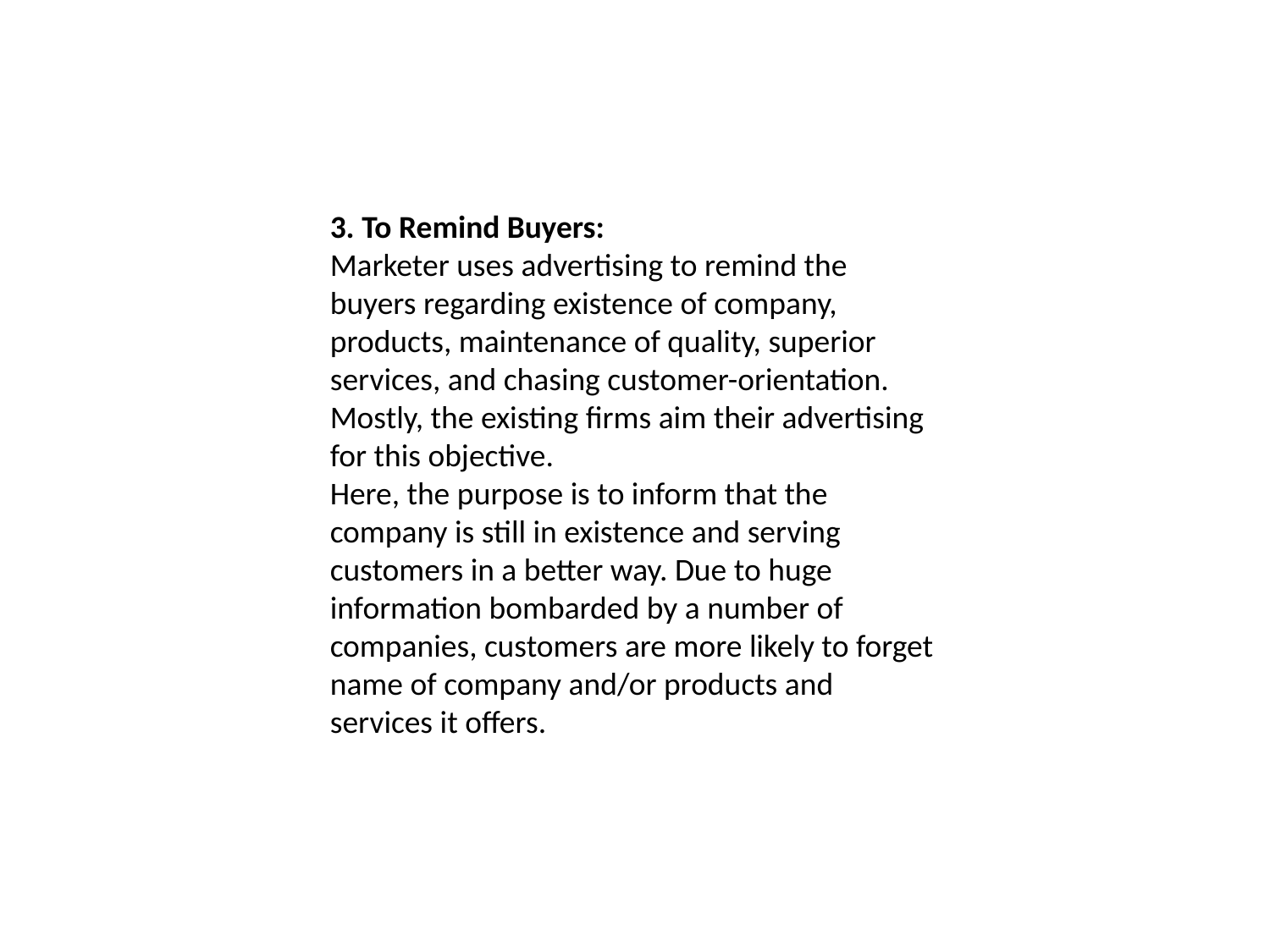

3. To Remind Buyers:
Marketer uses advertising to remind the buyers regarding existence of company, products, maintenance of quality, superior services, and chasing customer-orientation. Mostly, the existing firms aim their advertising for this objective.
Here, the purpose is to inform that the company is still in existence and serving customers in a better way. Due to huge information bombarded by a number of companies, customers are more likely to forget name of company and/or products and services it offers.